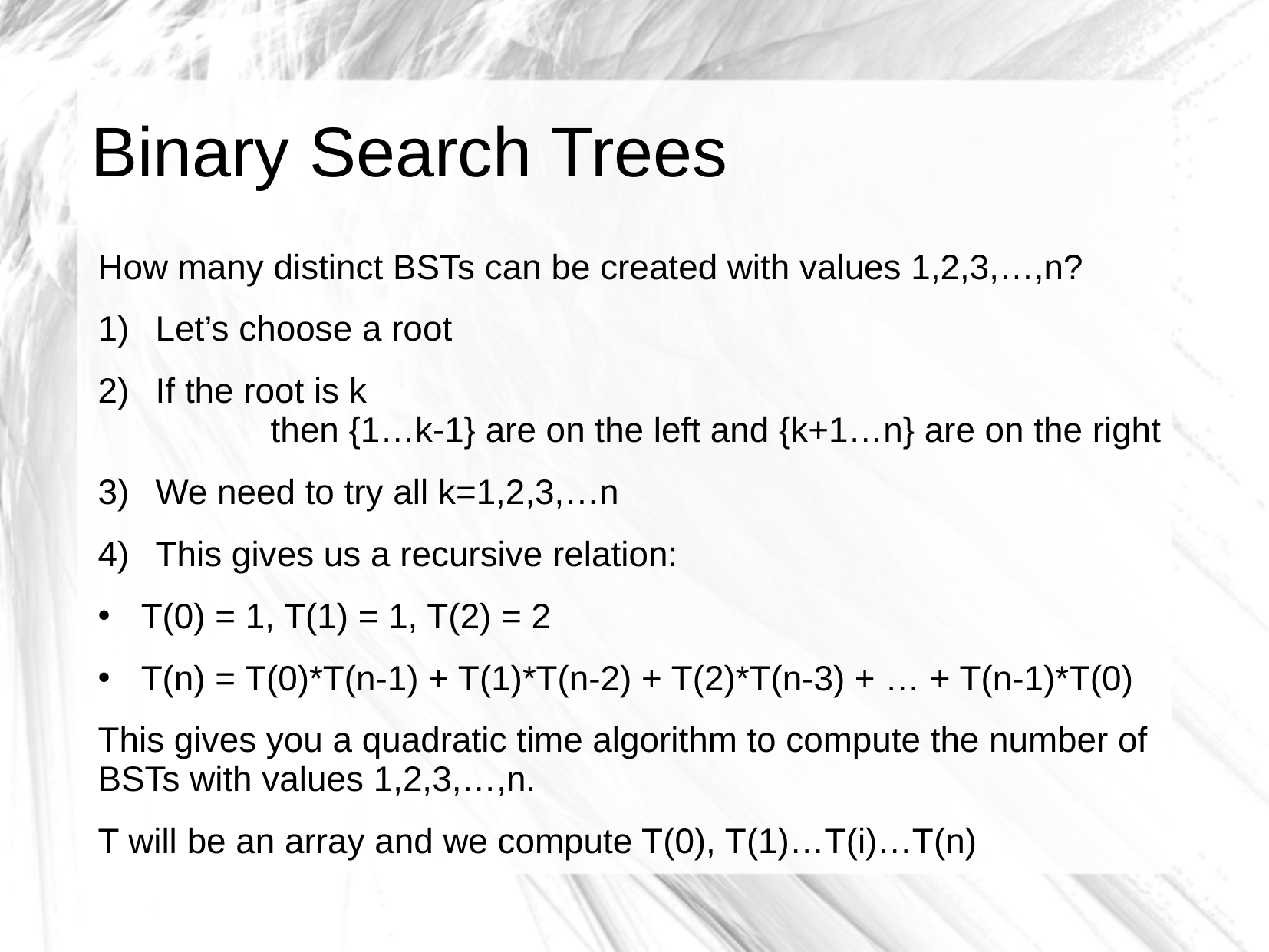

# Binary Search Trees
How many distinct BSTs can be created with values 1,2,3,…,n?
Let’s choose a root
If the root is k
	then {1…k-1} are on the left and {k+1…n} are on the right
We need to try all k=1,2,3,…n
This gives us a recursive relation:
T(0) = 1, T(1) = 1, T(2) = 2
T(n) = T(0)*T(n-1) + T(1)*T(n-2) + T(2)*T(n-3) + … + T(n-1)*T(0)
This gives you a quadratic time algorithm to compute the number of BSTs with values 1,2,3,…,n.
T will be an array and we compute T(0), T(1)…T(i)…T(n)